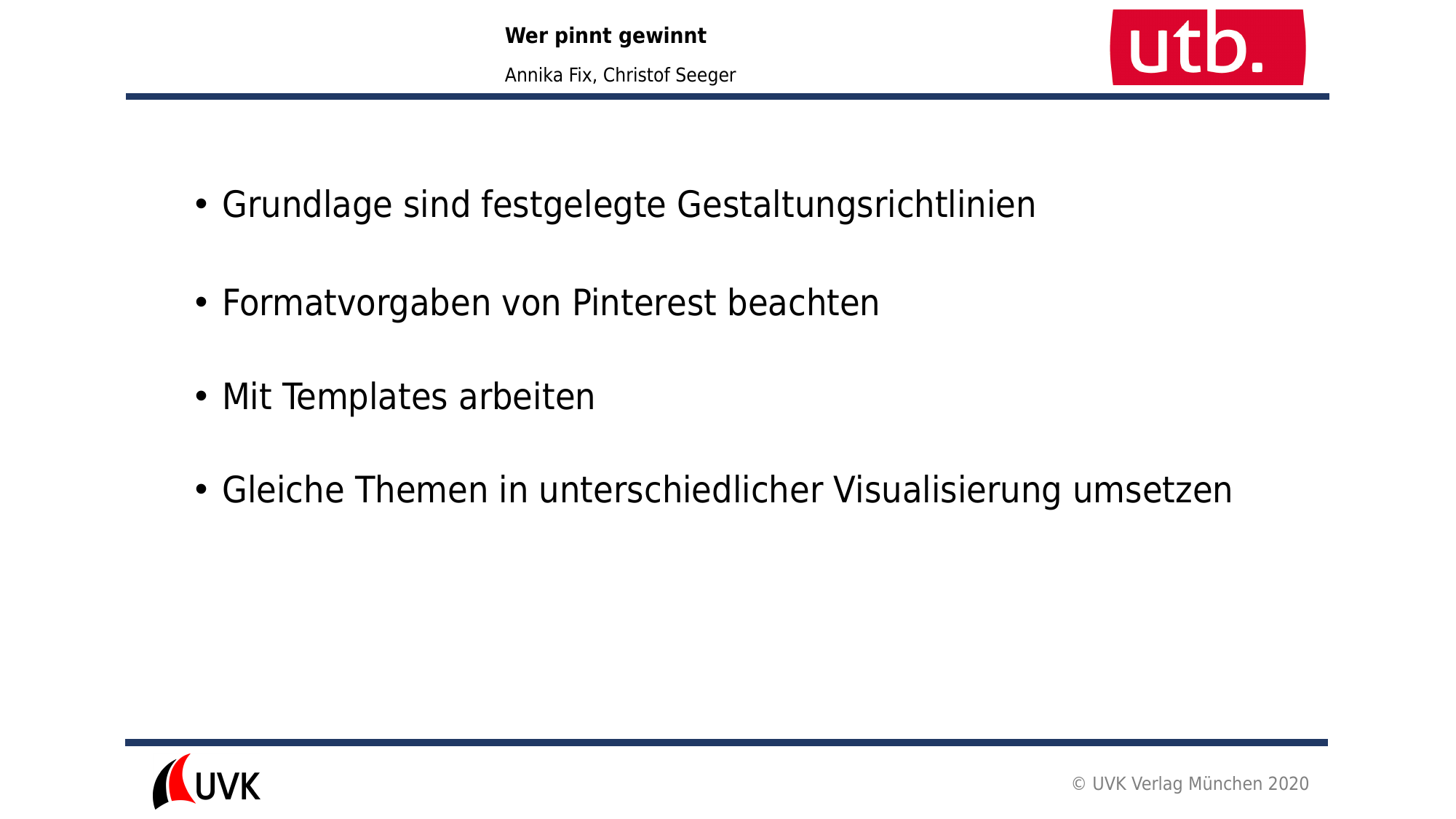

Grundlage sind festgelegte Gestaltungsrichtlinien
Formatvorgaben von Pinterest beachten
Mit Templates arbeiten
Gleiche Themen in unterschiedlicher Visualisierung umsetzen